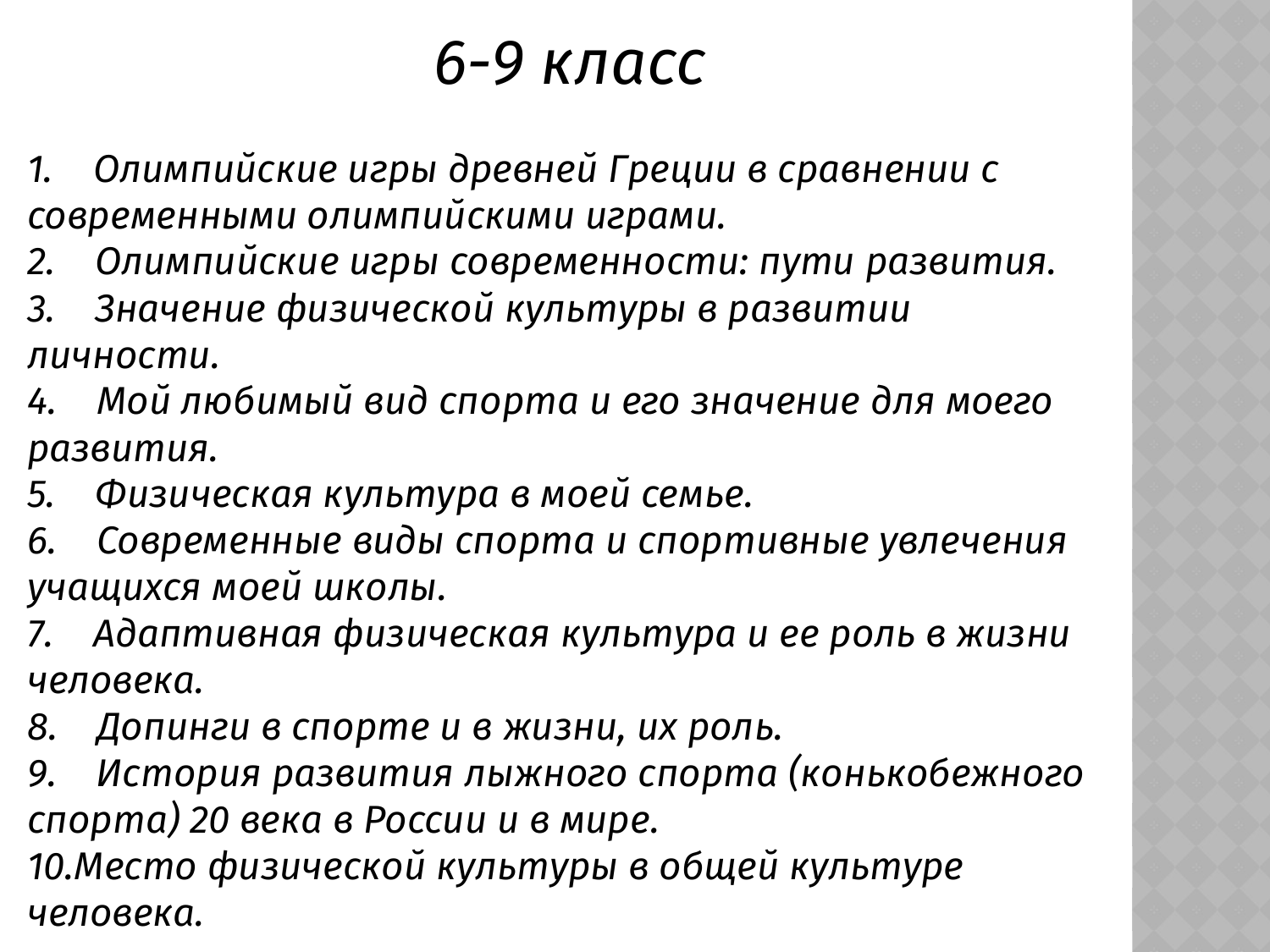

6-9 класс

1.    Олимпийские игры древней Греции в сравнении с современными олимпийскими играми.
2.    Олимпийские игры современности: пути развития.
3.    Значение физической культуры в развитии личности.
4.    Мой любимый вид спорта и его значение для моего развития.
5.    Физическая культура в моей семье.
6.    Современные виды спорта и спортивные увлечения учащихся моей школы.
7.    Адаптивная физическая культура и ее роль в жизни человека.
8.    Допинги в спорте и в жизни, их роль.
9.    История развития лыжного спорта (конькобежного спорта) 20 века в России и в мире.
10.Место физической культуры в общей культуре человека.